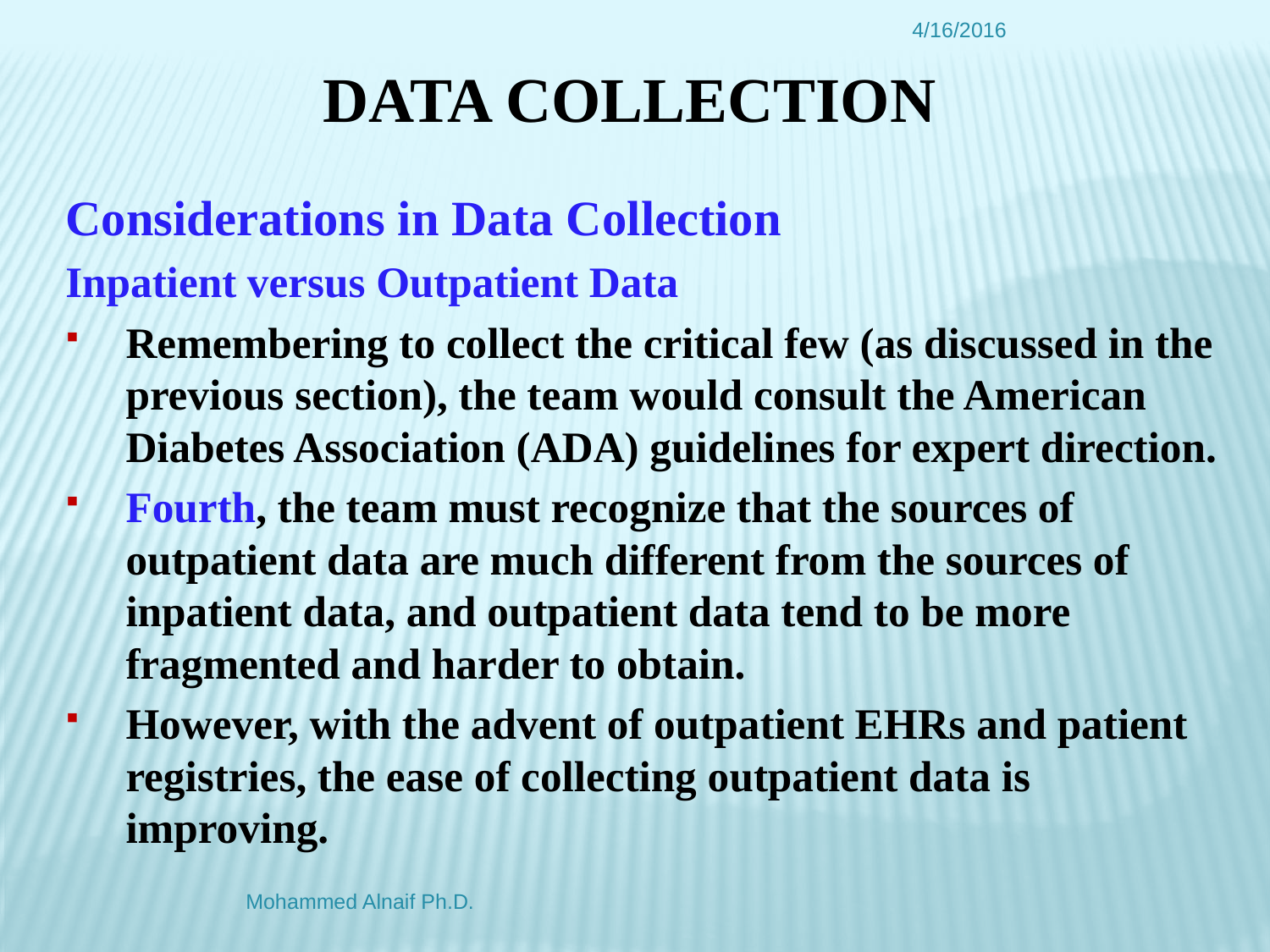

4/16/2016
# Data Collection
Considerations in Data Collection
Inpatient versus Outpatient Data
Remembering to collect the critical few (as discussed in the previous section), the team would consult the American Diabetes Association (ADA) guidelines for expert direction.
Fourth, the team must recognize that the sources of outpatient data are much different from the sources of inpatient data, and outpatient data tend to be more fragmented and harder to obtain.
However, with the advent of outpatient EHRs and patient registries, the ease of collecting outpatient data is improving.
Mohammed Alnaif Ph.D.
23